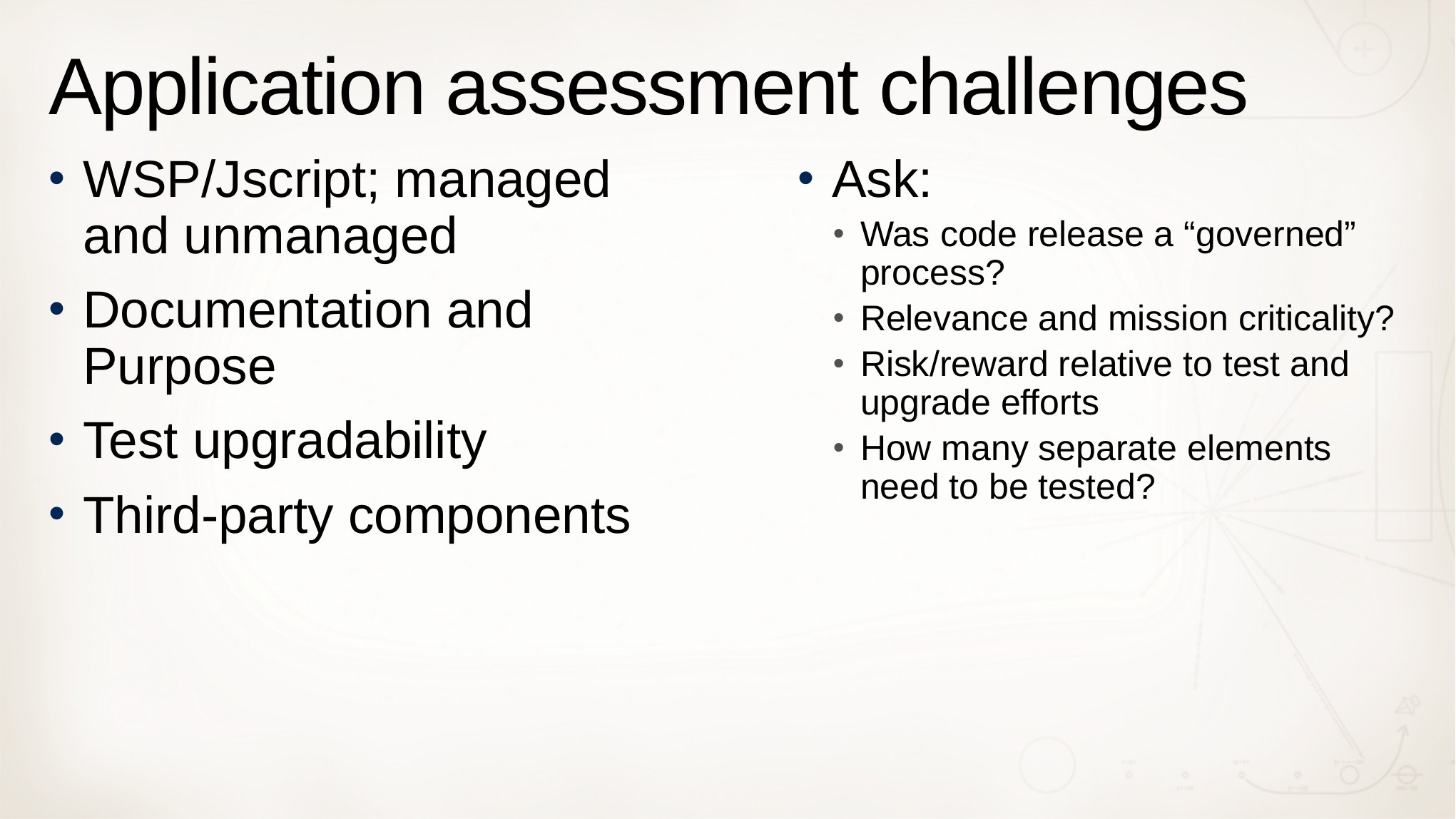

# Application assessment challenges
Ask:
Was code release a “governed” process?
Relevance and mission criticality?
Risk/reward relative to test and upgrade efforts
How many separate elements need to be tested?
WSP/Jscript; managed and unmanaged
Documentation and Purpose
Test upgradability
Third-party components